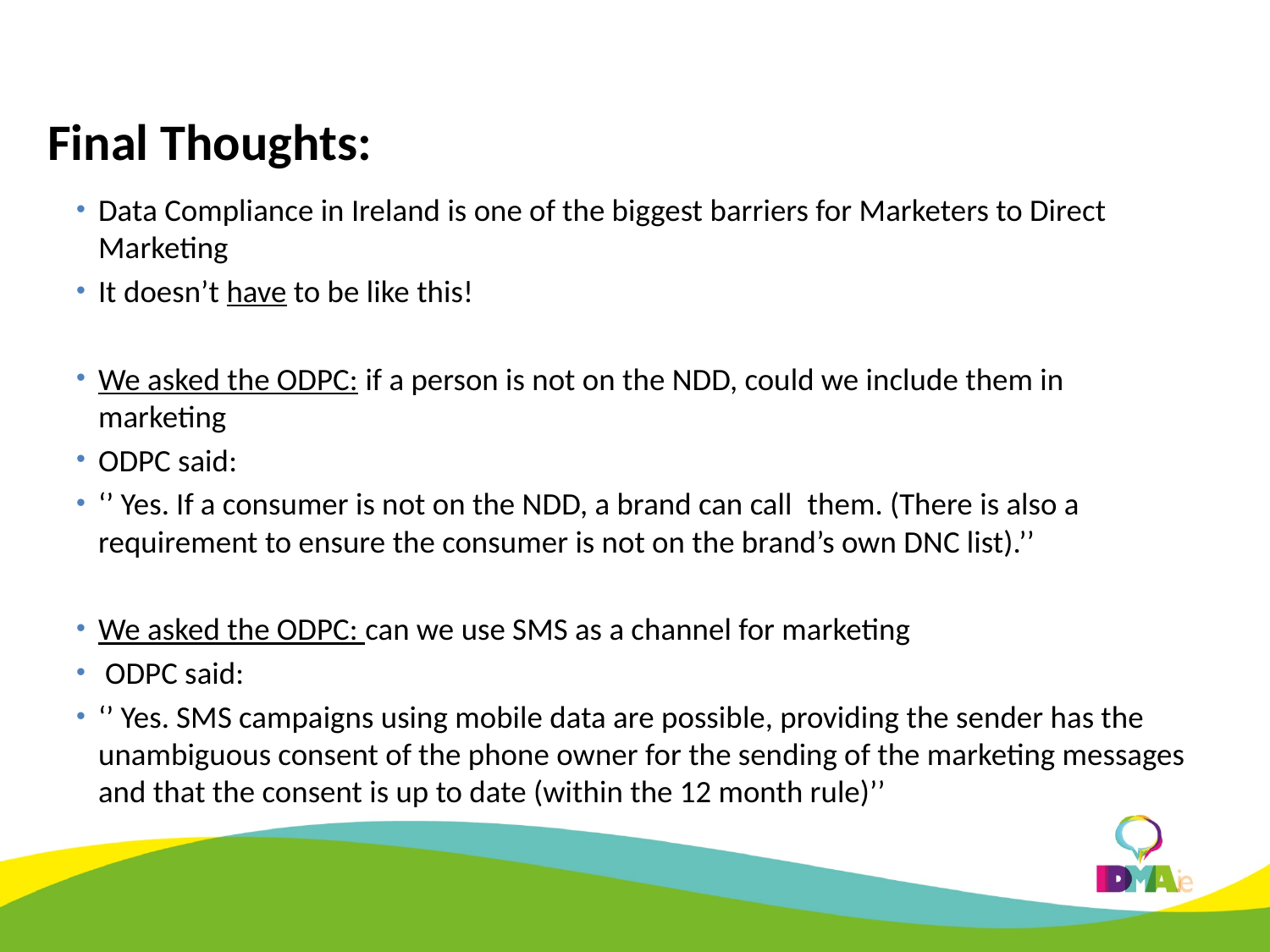

Final Thoughts:

Data Compliance in Ireland is one of the biggest barriers for Marketers to Direct Marketing
It doesn’t have to be like this!

We asked the ODPC: if a person is not on the NDD, could we include them in marketing
ODPC said:
‘’ Yes. If a consumer is not on the NDD, a brand can call  them. (There is also a requirement to ensure the consumer is not on the brand’s own DNC list).’’

We asked the ODPC: can we use SMS as a channel for marketing
 ODPC said:
‘’ Yes. SMS campaigns using mobile data are possible, providing the sender has the unambiguous consent of the phone owner for the sending of the marketing messages and that the consent is up to date (within the 12 month rule)’’